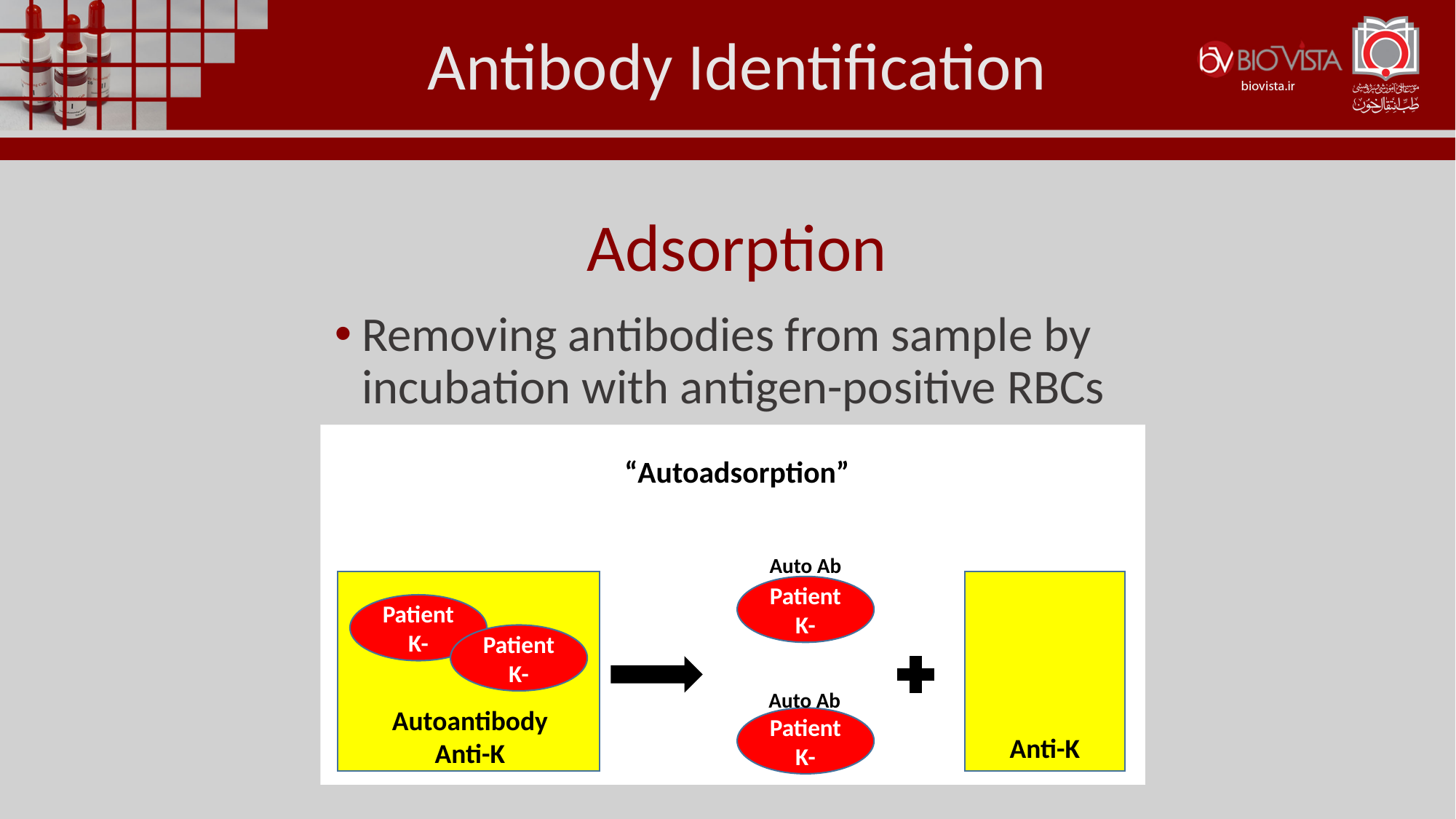

Antibody Identification
Adsorption
Removing antibodies from sample by
incubation with antigen-positive RBCs

“Autoadsorption”
Auto Ab
Patient
K-

Patient
K-
Patient
K-

Auto Ab
Patient
K-
Autoantibody
Anti-K
Anti-K